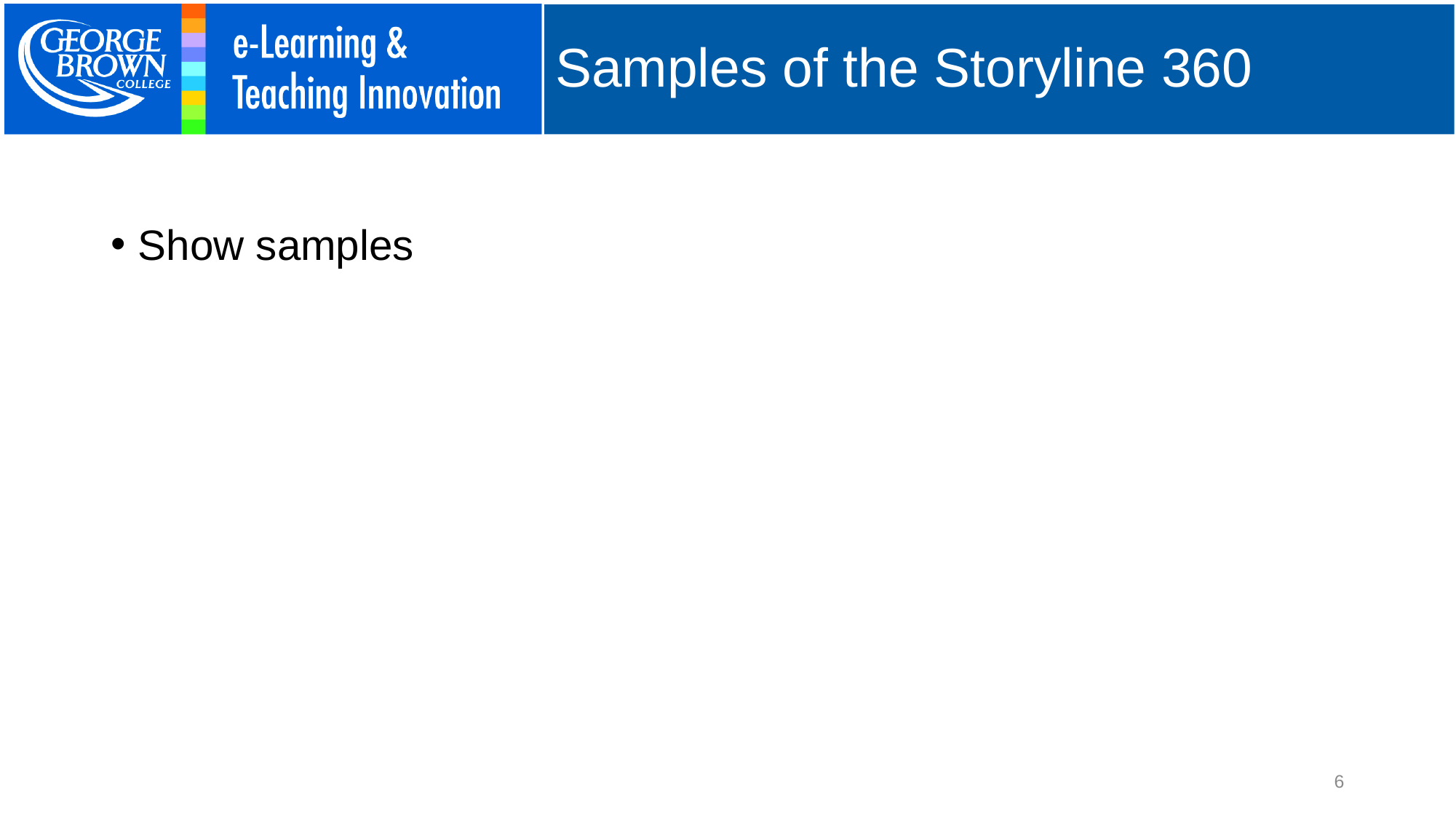

# Samples of the Storyline 360
Show samples
6